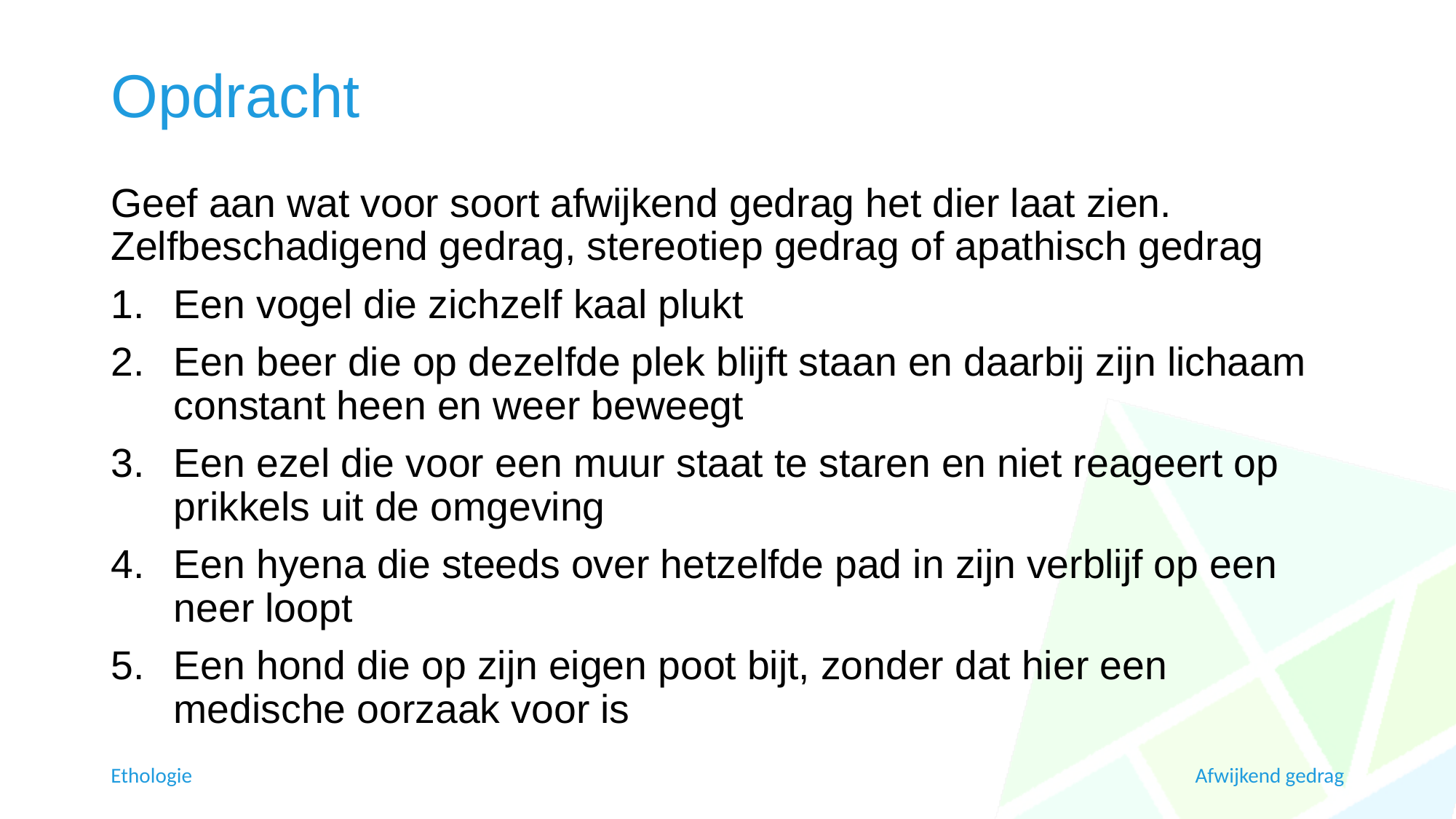

# Opdracht
Geef aan wat voor soort afwijkend gedrag het dier laat zien. Zelfbeschadigend gedrag, stereotiep gedrag of apathisch gedrag
Een vogel die zichzelf kaal plukt
Een beer die op dezelfde plek blijft staan en daarbij zijn lichaam constant heen en weer beweegt
Een ezel die voor een muur staat te staren en niet reageert op prikkels uit de omgeving
Een hyena die steeds over hetzelfde pad in zijn verblijf op een neer loopt
Een hond die op zijn eigen poot bijt, zonder dat hier een medische oorzaak voor is
Ethologie
Afwijkend gedrag